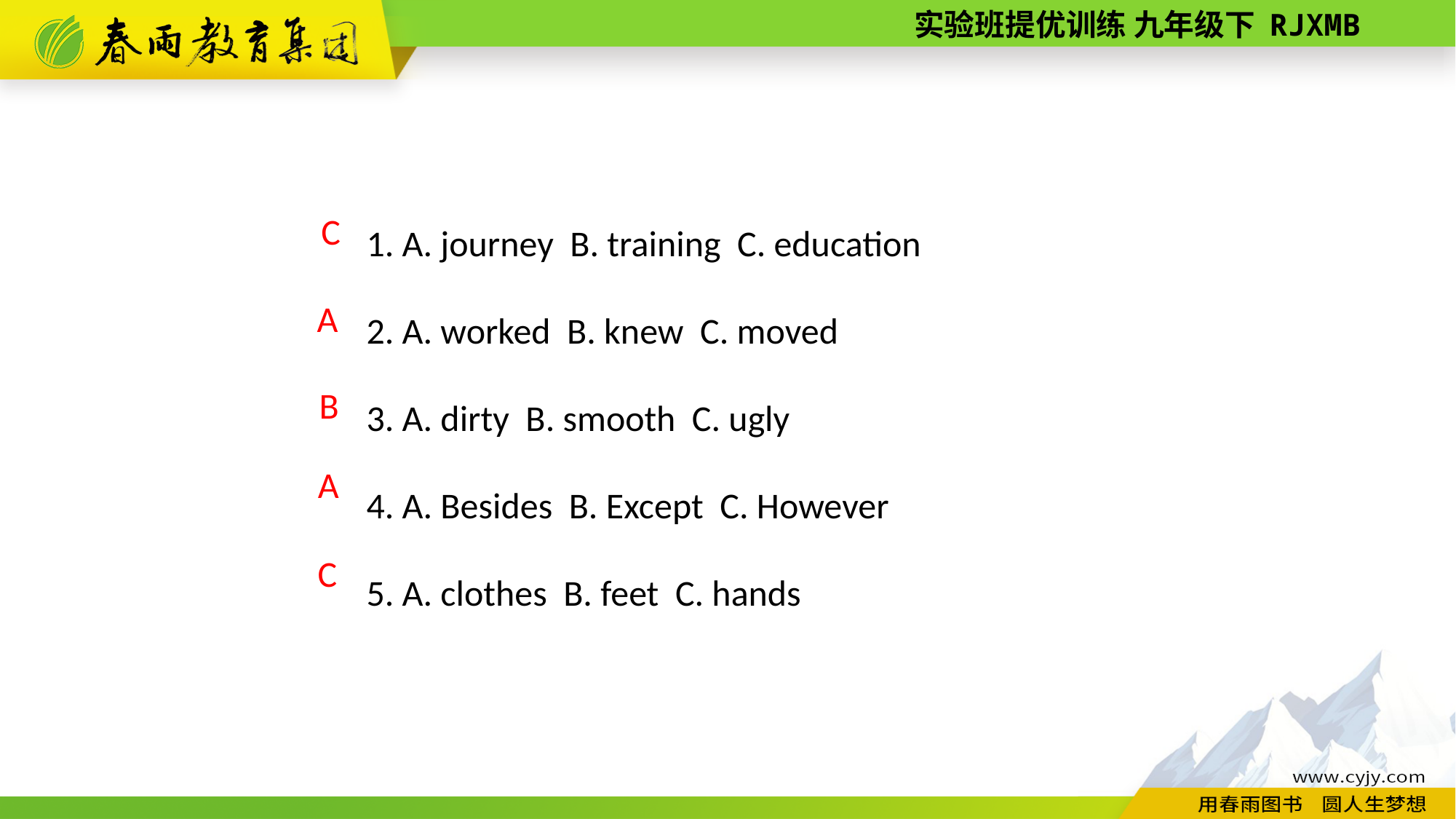

1. A. journey  B. training  C. education
2. A. worked  B. knew  C. moved
3. A. dirty  B. smooth  C. ugly
4. A. Besides  B. Except  C. However
5. A. clothes  B. feet  C. hands
C
A
B
A
C